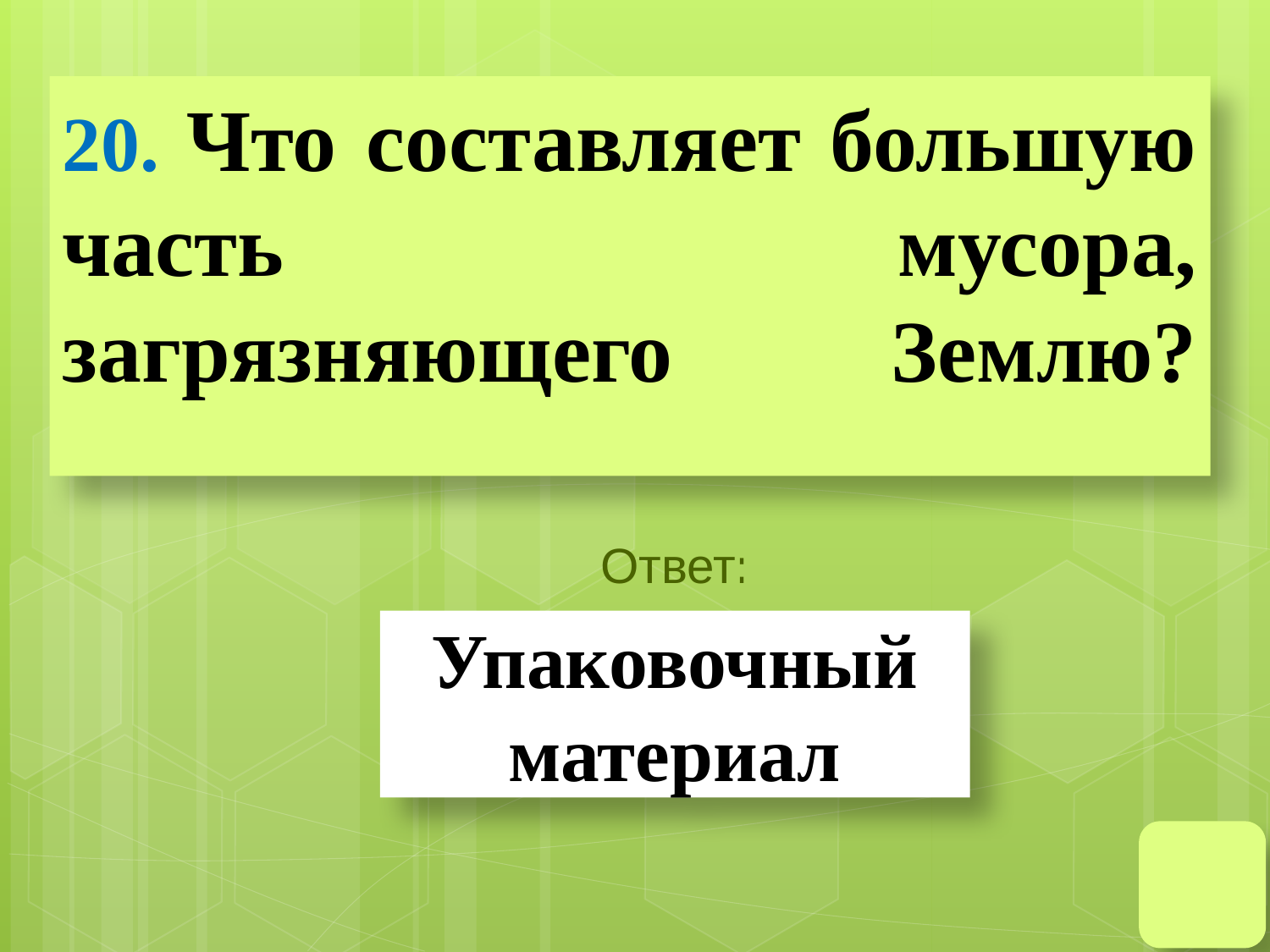

# 20. Что составляет большую часть мусора, загрязняющего Землю?
Ответ:
Упаковочный материал